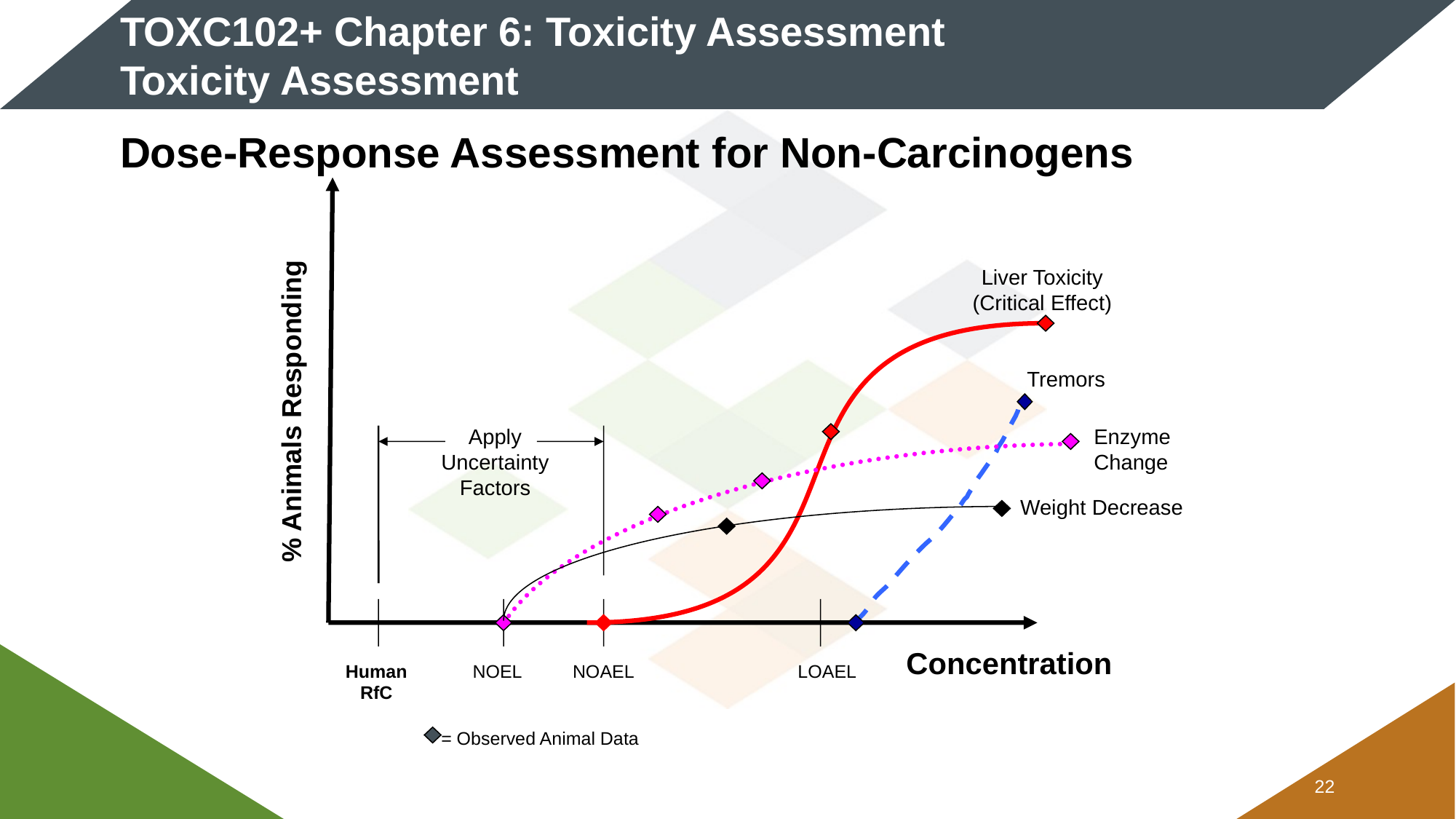

# TOXC102+ Chapter 6: Toxicity Assessment Toxicity Assessment
Dose-Response Assessment for Non-Carcinogens

Liver Toxicity
(Critical Effect)

Tremors

% Animals Responding
Apply Uncertainty Factors
Enzyme Change

Weight Decrease

Concentration
Human RfC
NOEL
NOAEL
LOAEL
= Observed Animal Data

22